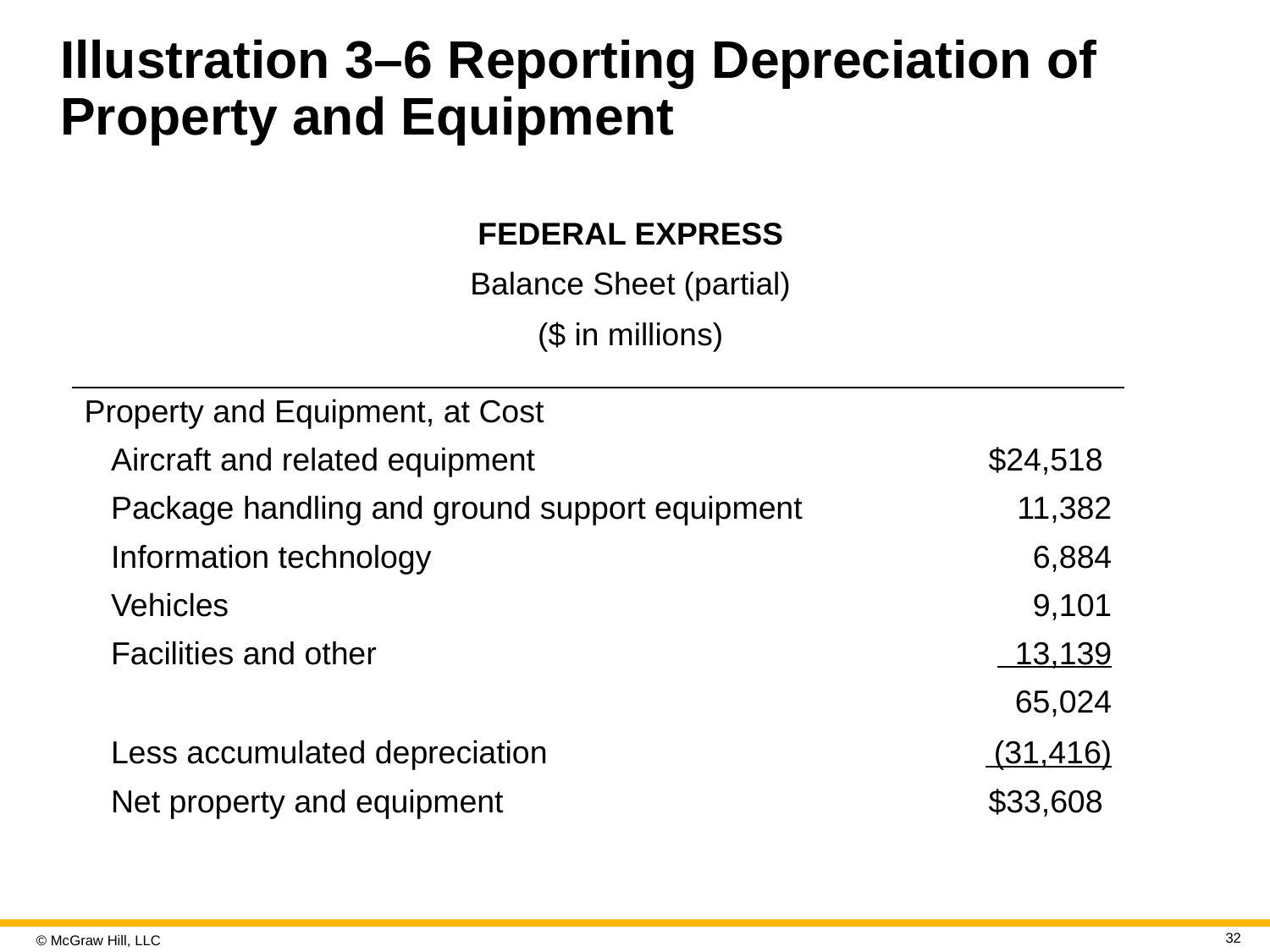

# Illustration 3–6 Reporting Depreciation of Property and Equipment
FEDERAL EXPRESS
Balance Sheet (partial)
($ in millions)
| Property and Equipment, at Cost |  |
| --- | --- |
| Aircraft and related equipment | $24,518 |
| Package handling and ground support equipment | 11,382 |
| Information technology | 6,884 |
| Vehicles | 9,101 |
| Facilities and other | 13,139 |
|  | 65,024 |
| Less accumulated depreciation | (31,416) |
| Net property and equipment | $33,608 |
32